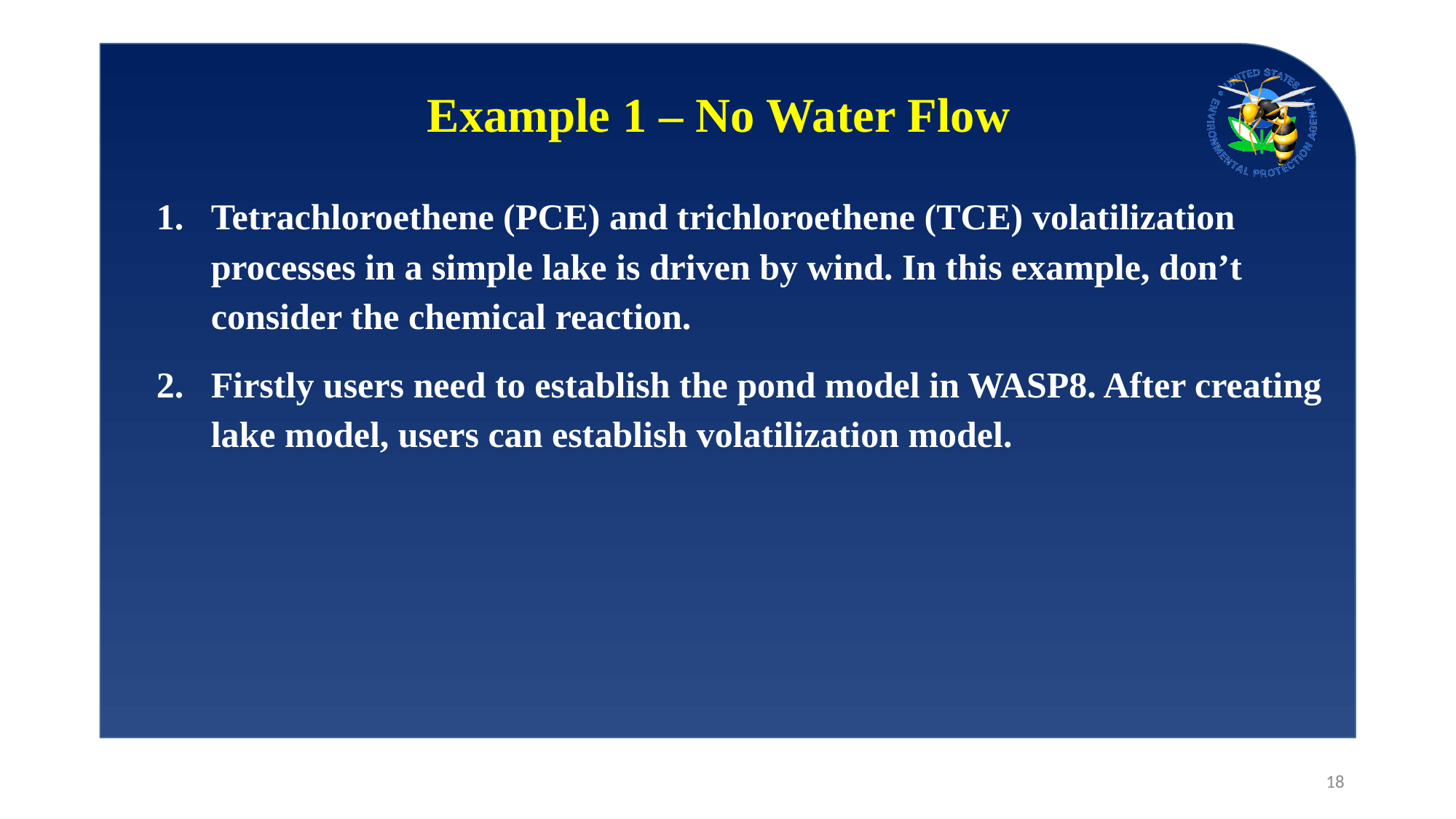

# Example 1 – No Water Flow
Tetrachloroethene (PCE) and trichloroethene (TCE) volatilization processes in a simple lake is driven by wind. In this example, don’t consider the chemical reaction.
Firstly users need to establish the pond model in WASP8. After creating lake model, users can establish volatilization model.

18